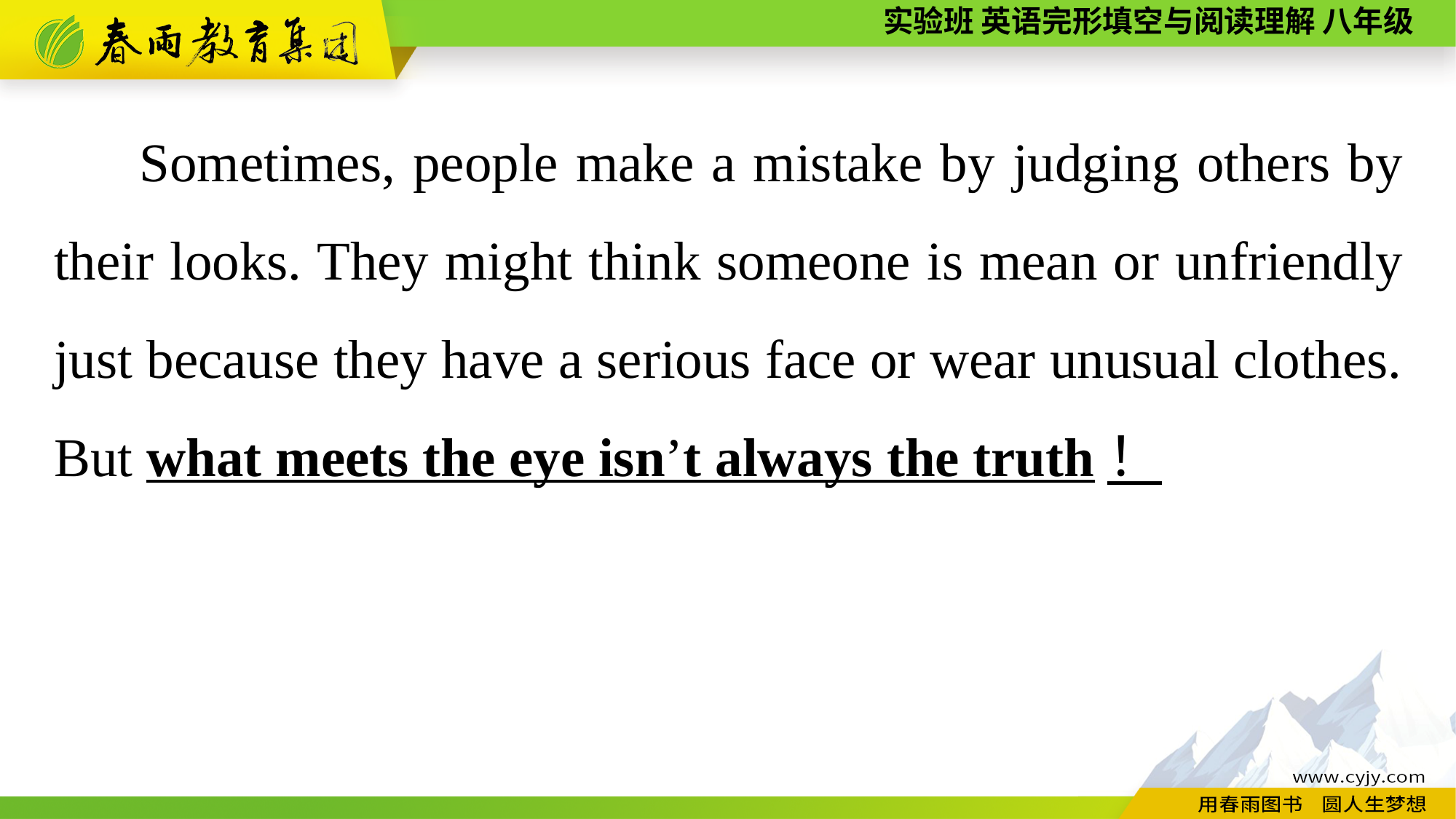

Sometimes, people make a mistake by judging others by their looks. They might think someone is mean or unfriendly just because they have a serious face or wear unusual clothes. But what meets the eye isn’t always the truth！